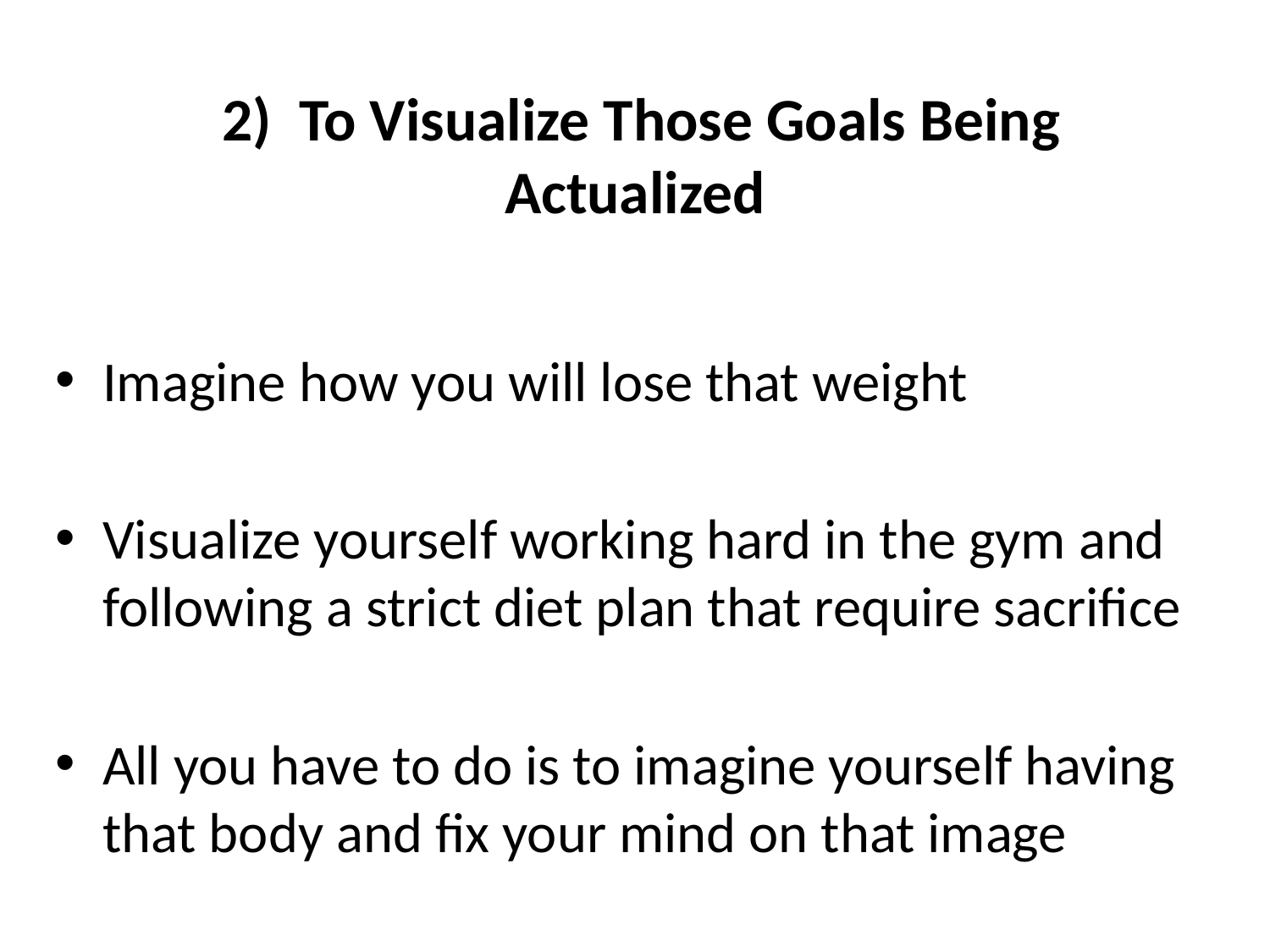

# 2)  To Visualize Those Goals Being Actualized
Imagine how you will lose that weight

Visualize yourself working hard in the gym and following a strict diet plan that require sacrifice

All you have to do is to imagine yourself having that body and fix your mind on that image